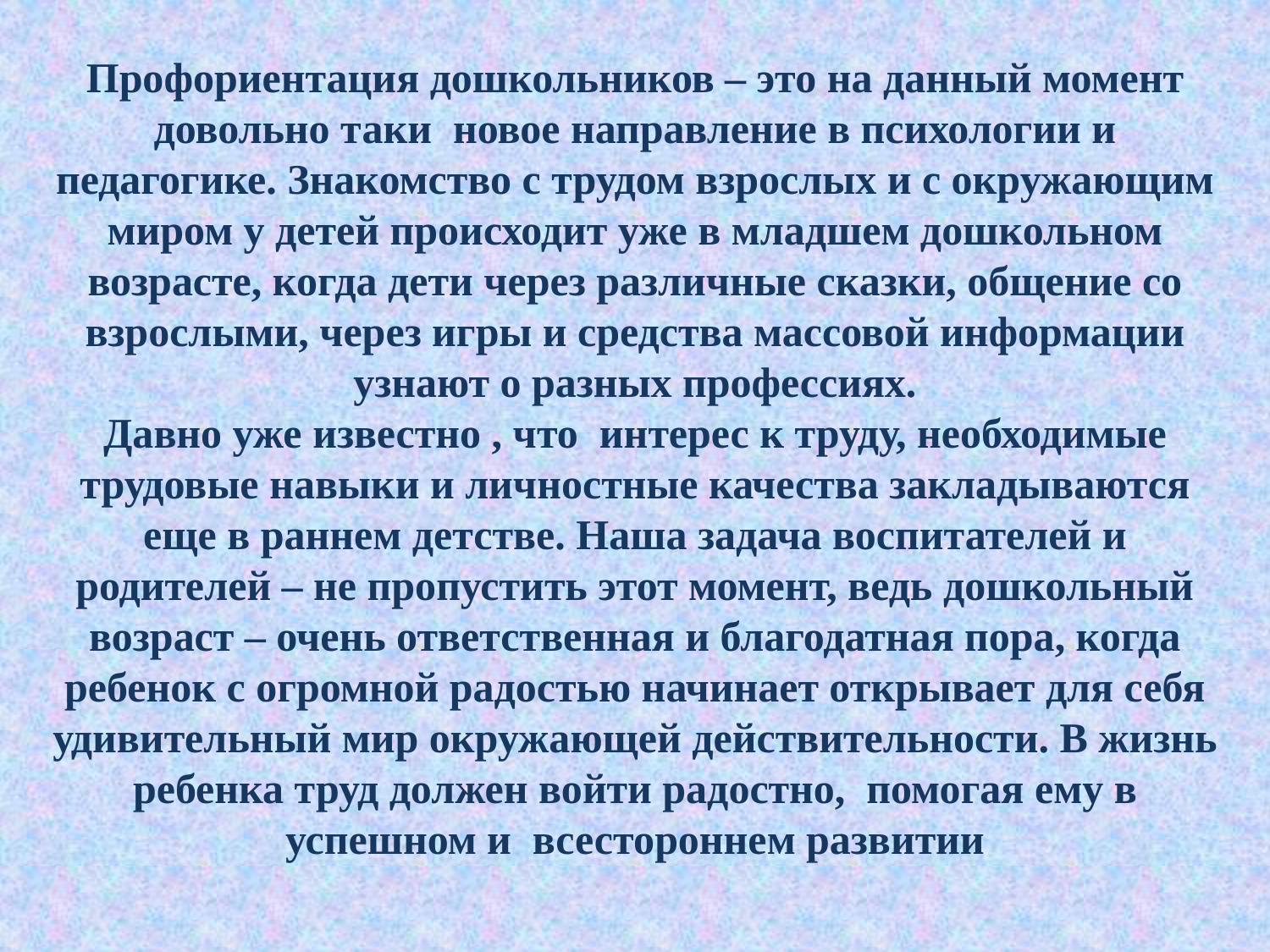

# Профориентация дошкольников – это на данный момент довольно таки  новое направление в психологии и педагогике. Знакомство с трудом взрослых и с окружающим миром у детей происходит уже в младшем дошкольном возрасте, когда дети через различные сказки, общение со взрослыми, через игры и средства массовой информации узнают о разных профессиях. Давно уже известно , что  интерес к труду, необходимые трудовые навыки и личностные качества закладываются еще в раннем детстве. Наша задача воспитателей и родителей – не пропустить этот момент, ведь дошкольный возраст – очень ответственная и благодатная пора, когда ребенок с огромной радостью начинает открывает для себя удивительный мир окружающей действительности. В жизнь ребенка труд должен войти радостно,  помогая ему в успешном и  всестороннем развитии